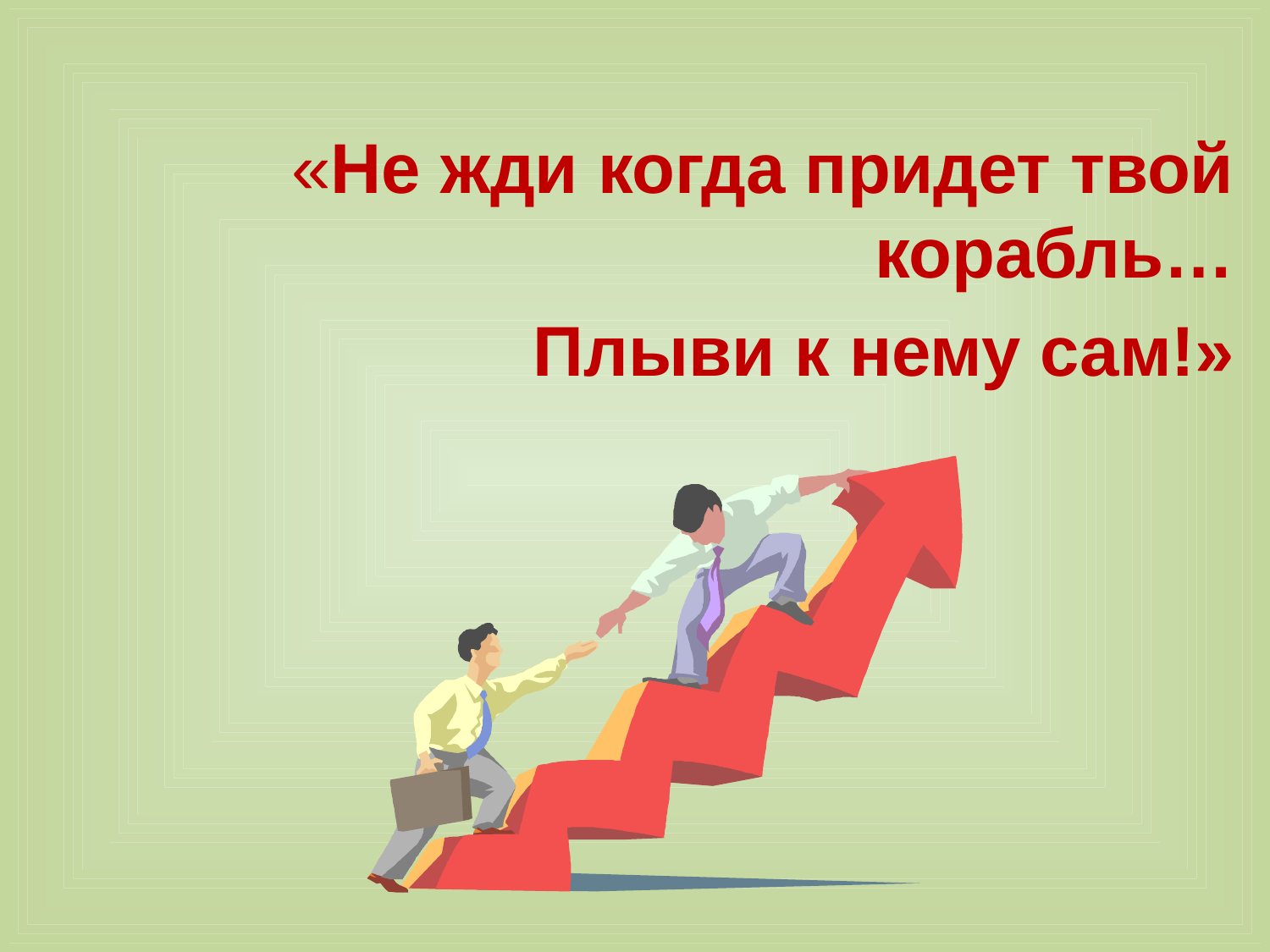

«Не жди когда придет твой корабль…
  Плыви к нему сам!»